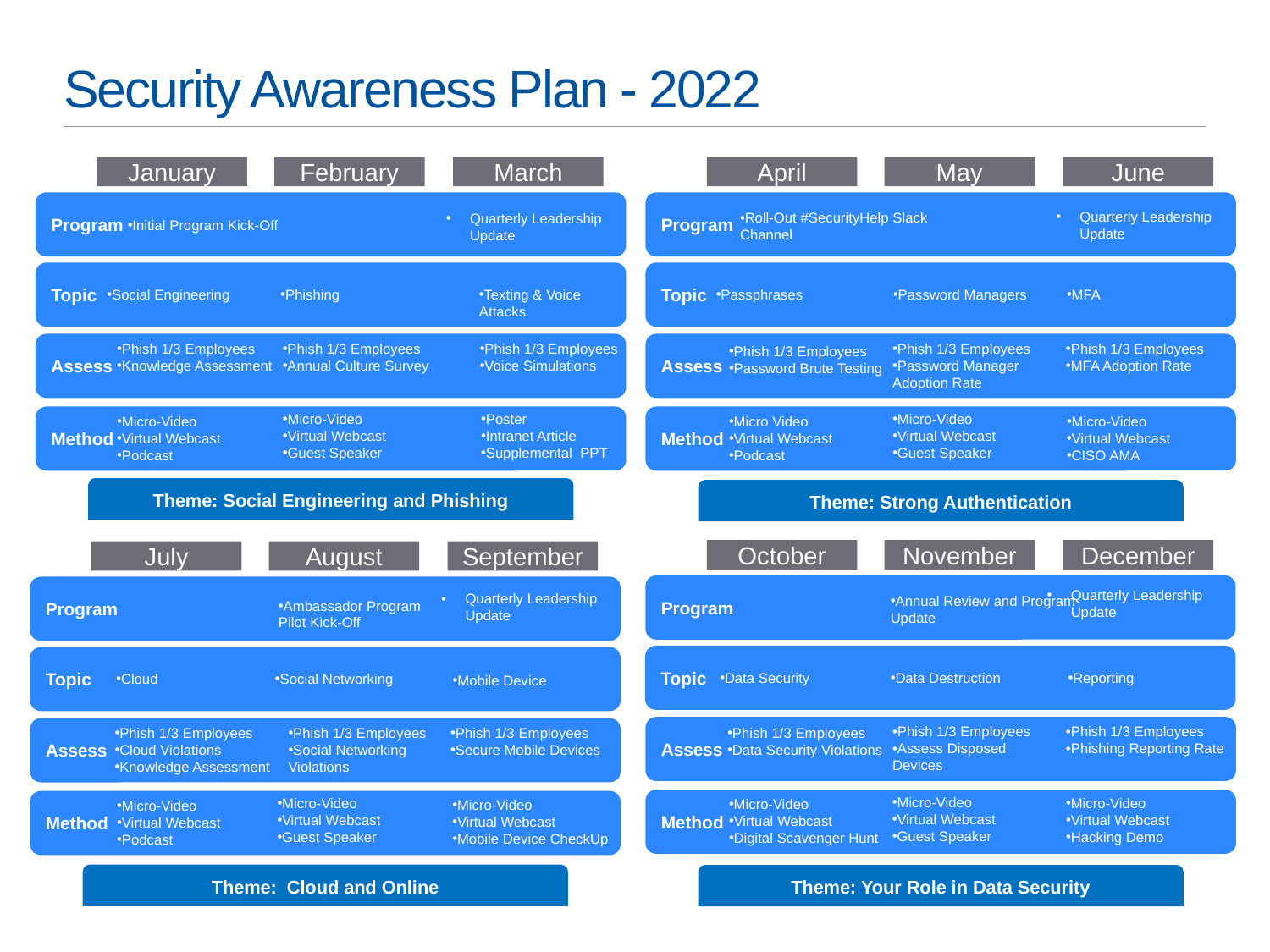

# Security Awareness Plan - 2022
February
May
March
June
January
April
Program
Program
Quarterly Leadership Update

Roll-Out #SecurityHelp Slack Channel
Quarterly Leadership Update

Initial Program Kick-Off
Topic
Topic
Social Engineering
Phishing
Texting & Voice Attacks

Passphrases
Password Managers
MFA
Phish 1/3 Employees
Knowledge Assessment
Phish 1/3 Employees
Annual Culture Survey
Phish 1/3 Employees
Voice Simulations
Phish 1/3 Employees
Password Manager Adoption Rate
Phish 1/3 Employees
MFA Adoption Rate
Assess
Assess
Phish 1/3 Employees
Password Brute Testing
Poster
Intranet Article
Supplemental  PPT
Micro-Video
Virtual Webcast
Guest Speaker
Micro-Video
Virtual Webcast
Guest Speaker
Micro-Video
Virtual Webcast
CISO AMA
Micro-Video
Virtual Webcast
Podcast
Micro Video
Virtual Webcast
Podcast
Method
Method
Theme: Social Engineering and Phishing
Theme: Strong Authentication
November
December
October
August
September
July
Program
Program
Quarterly Leadership Update

Quarterly Leadership Update

Annual Review and Program Update
Ambassador Program Pilot Kick-Off
Topic
Topic
Data Security
Data Destruction
Reporting
Cloud
Social Networking
Mobile Device
Phish 1/3 Employees
Assess Disposed Devices
Phish 1/3 Employees
Phishing Reporting Rate
Assess
Phish 1/3 Employees
Data Security Violations
Phish 1/3 Employees
Social Networking Violations
Phish 1/3 Employees
Cloud Violations
Knowledge Assessment
Phish 1/3 Employees
Secure Mobile Devices
Assess
Micro-Video
Virtual Webcast
Guest Speaker
Micro-Video
Virtual Webcast
Guest Speaker
Micro-Video
Virtual Webcast
Hacking Demo
Micro-Video
Virtual Webcast
Digital Scavenger Hunt
Method
Micro-Video
Virtual Webcast
Mobile Device CheckUp
Micro-Video
Virtual Webcast
Podcast
Method
Theme:  Cloud and Online
Theme: Your Role in Data Security